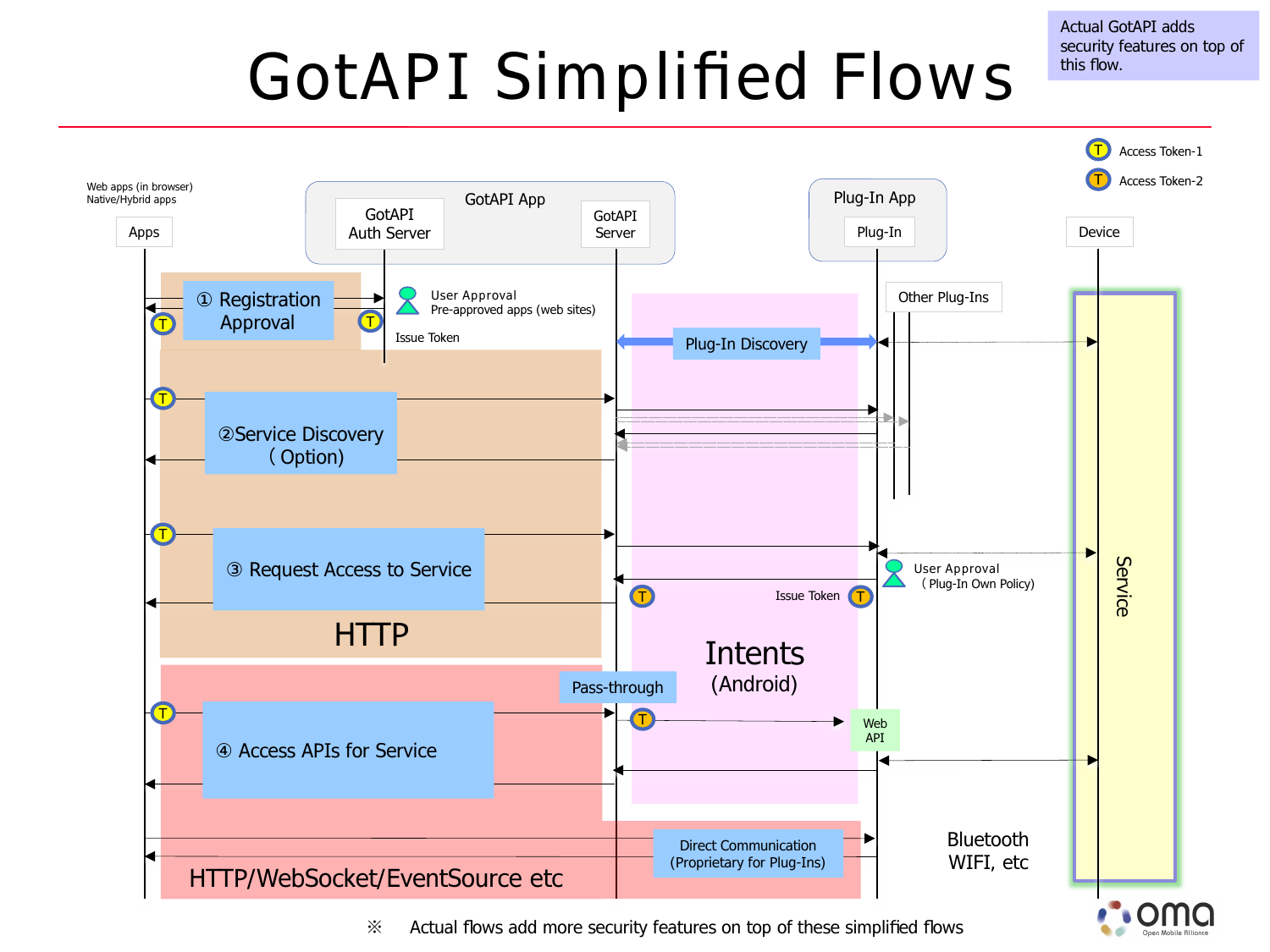

Actual GotAPI adds security features on top of this flow.
# GotAPI Simplified Flows
Access Token-1

Access Token-2
T
T
Web apps (in browser)
Native/Hybrid apps

Plug-In App

GotAPI App
GotAPI
Auth Server
GotAPI
Server
Apps
Plug-In
Device

① Registration
    Approval
User Approval
Pre-approved apps (web sites)
Other Plug-Ins

T
T
Issue Token
Plug-In Discovery

T

②Service Discovery
（Option)
T

③ Request Access to Service

Service
User Approval
（Plug-In Own Policy)

Issue Token
T
T
HTTP
Intents
(Android)

Pass-through
④ Access APIs for Service
T
Web
API
T

Bluetooth
WIFI, etc
Direct Communication
(Proprietary for Plug-Ins)
HTTP/WebSocket/EventSource etc
※　Actual flows add more security features on top of these simplified flows